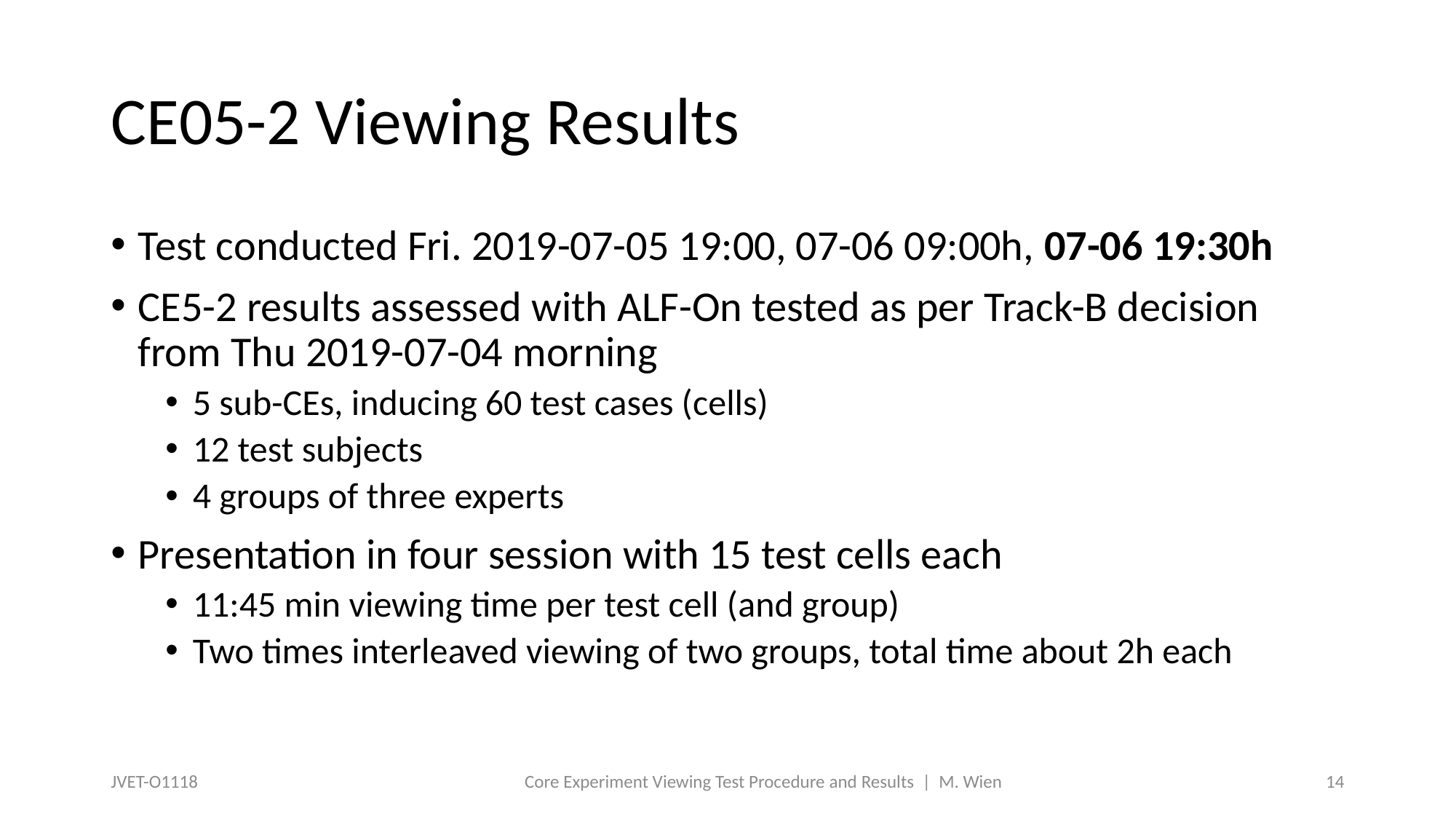

# CE05-2 Viewing Results
Test conducted Fri. 2019-07-05 19:00, 07-06 09:00h, 07-06 19:30h
CE5-2 results assessed with ALF-On tested as per Track-B decision from Thu 2019-07-04 morning
5 sub-CEs, inducing 60 test cases (cells)
12 test subjects
4 groups of three experts
Presentation in four session with 15 test cells each
11:45 min viewing time per test cell (and group)
Two times interleaved viewing of two groups, total time about 2h each
JVET-O1118
Core Experiment Viewing Test Procedure and Results  |  M. Wien
14